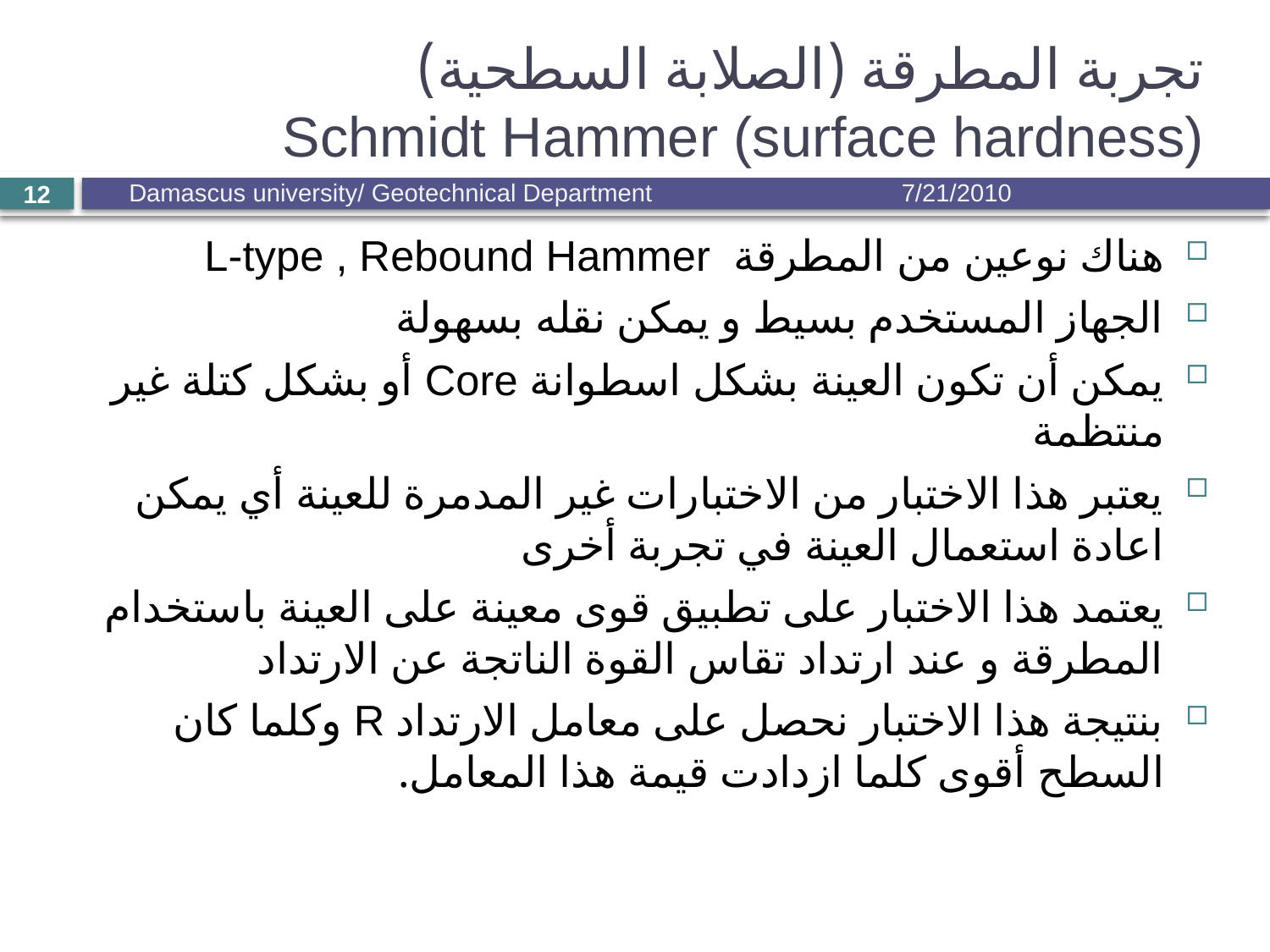

# تجربة المطرقة (الصلابة السطحية) Schmidt Hammer (surface hardness)
Damascus university/ Geotechnical Department
7/21/2010
12
هناك نوعين من المطرقة  L-type , Rebound Hammer
الجهاز المستخدم بسيط و يمكن نقله بسهولة
يمكن أن تكون العينة بشكل اسطوانة Core أو بشكل كتلة غير منتظمة
يعتبر هذا الاختبار من الاختبارات غير المدمرة للعينة أي يمكن اعادة استعمال العينة في تجربة أخرى
يعتمد هذا الاختبار على تطبيق قوى معينة على العينة باستخدام المطرقة و عند ارتداد تقاس القوة الناتجة عن الارتداد
بنتيجة هذا الاختبار نحصل على معامل الارتداد R وكلما كان السطح أقوى كلما ازدادت قيمة هذا المعامل.